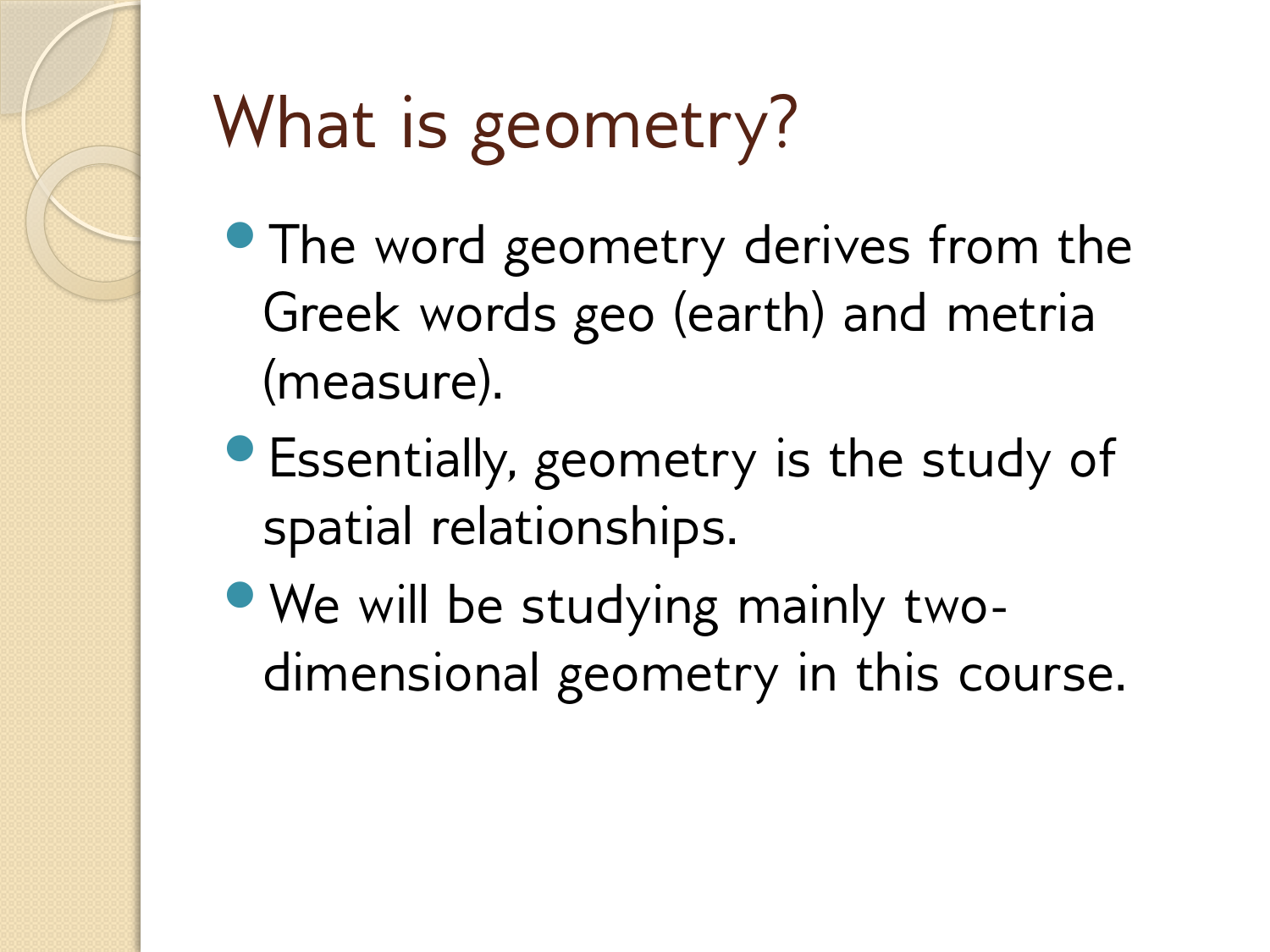

# What is geometry?
The word geometry derives from the Greek words geo (earth) and metria (measure).
Essentially, geometry is the study of spatial relationships.
We will be studying mainly two-dimensional geometry in this course.